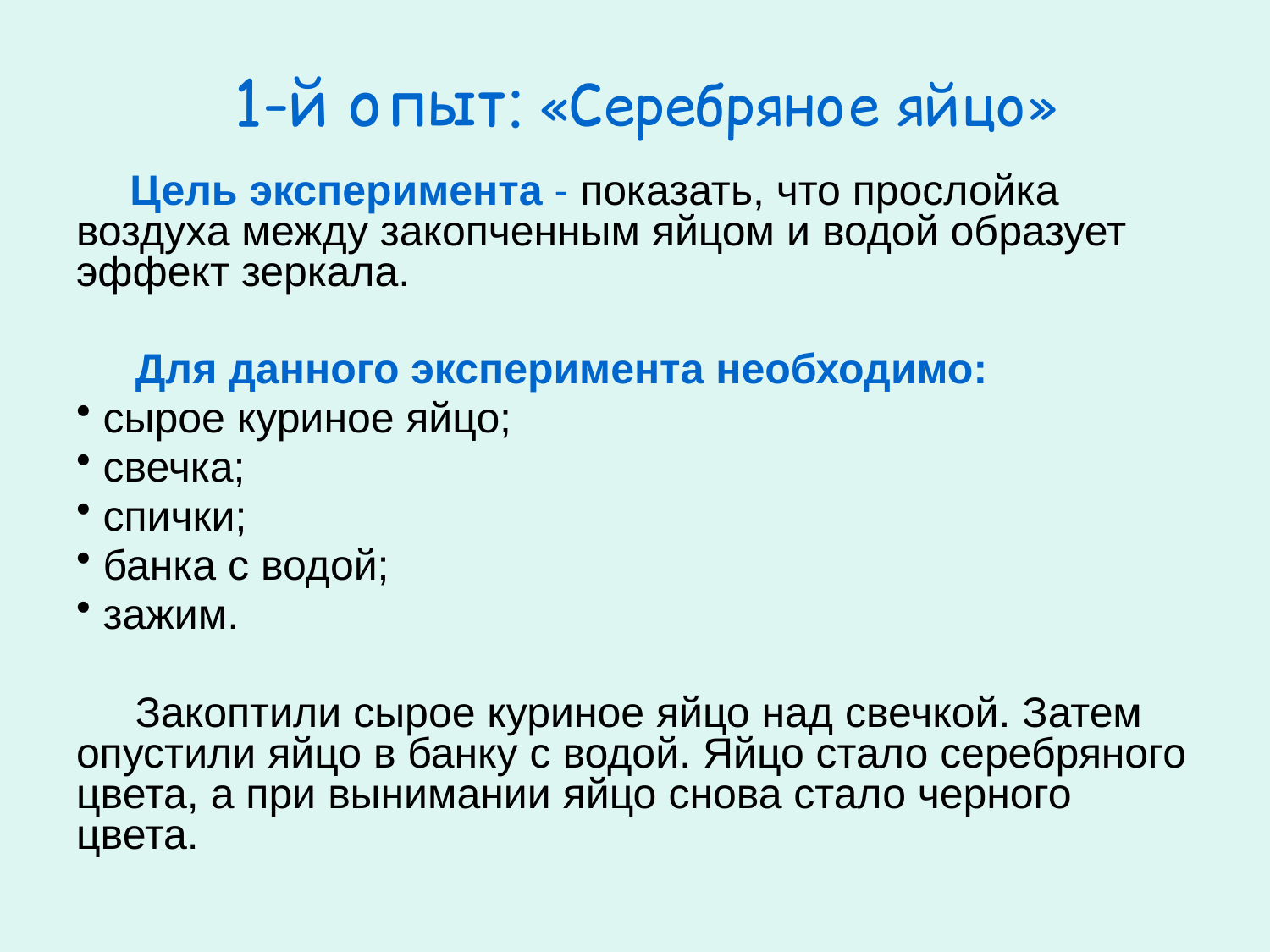

# 1-й опыт: «Серебряное яйцо»
           Цель эксперимента - показать, что прослойка воздуха между закопченным яйцом и водой образует эффект зеркала.

     Для данного эксперимента необходимо:
 сырое куриное яйцо;
 свечка;
 спички;
 банка с водой;
 зажим.

     Закоптили сырое куриное яйцо над свечкой. Затем опустили яйцо в банку с водой. Яйцо стало серебряного цвета, а при вынимании яйцо снова стало черного цвета.